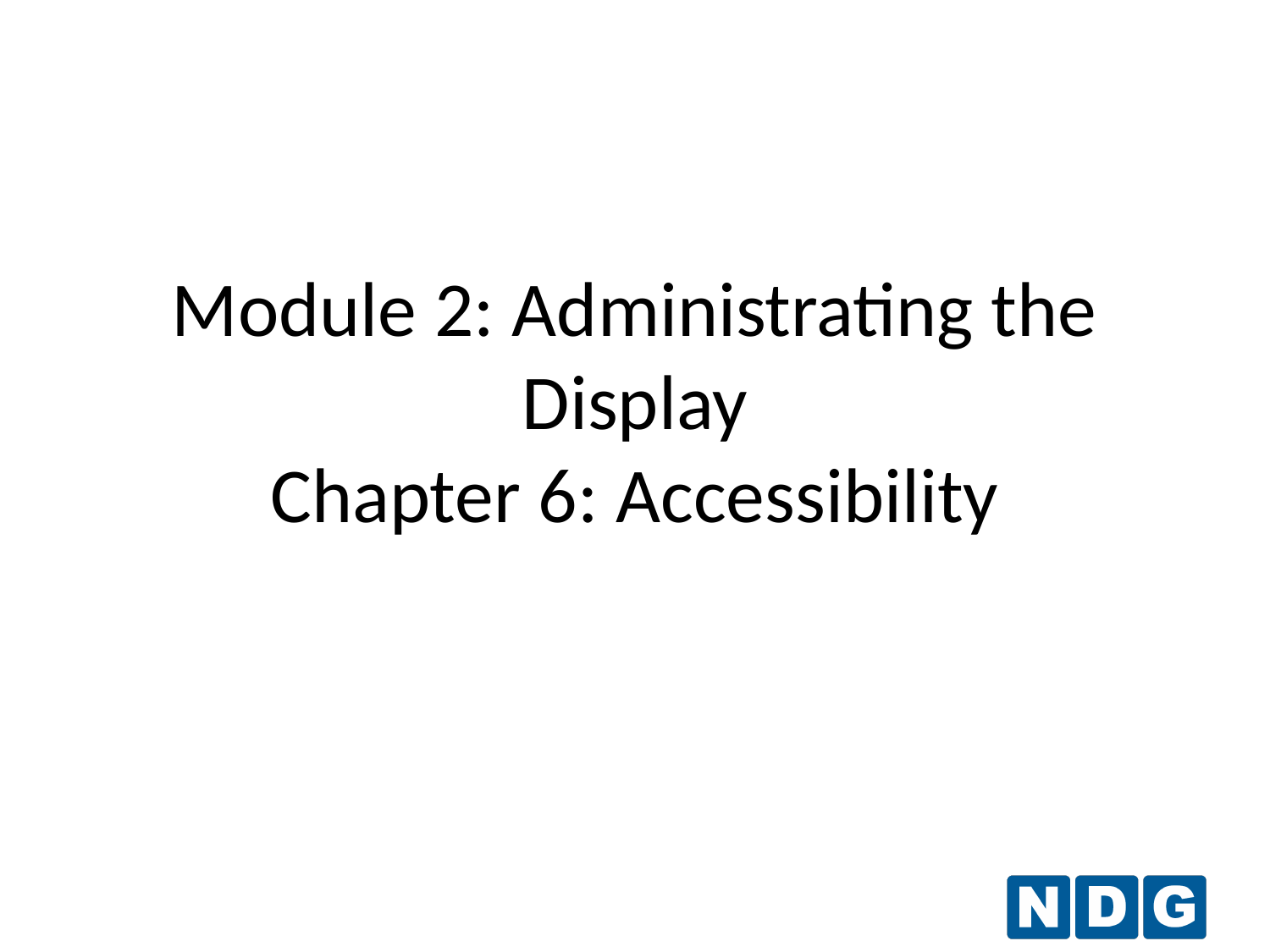

# Module 2: Administrating the Display Chapter 6: Accessibility